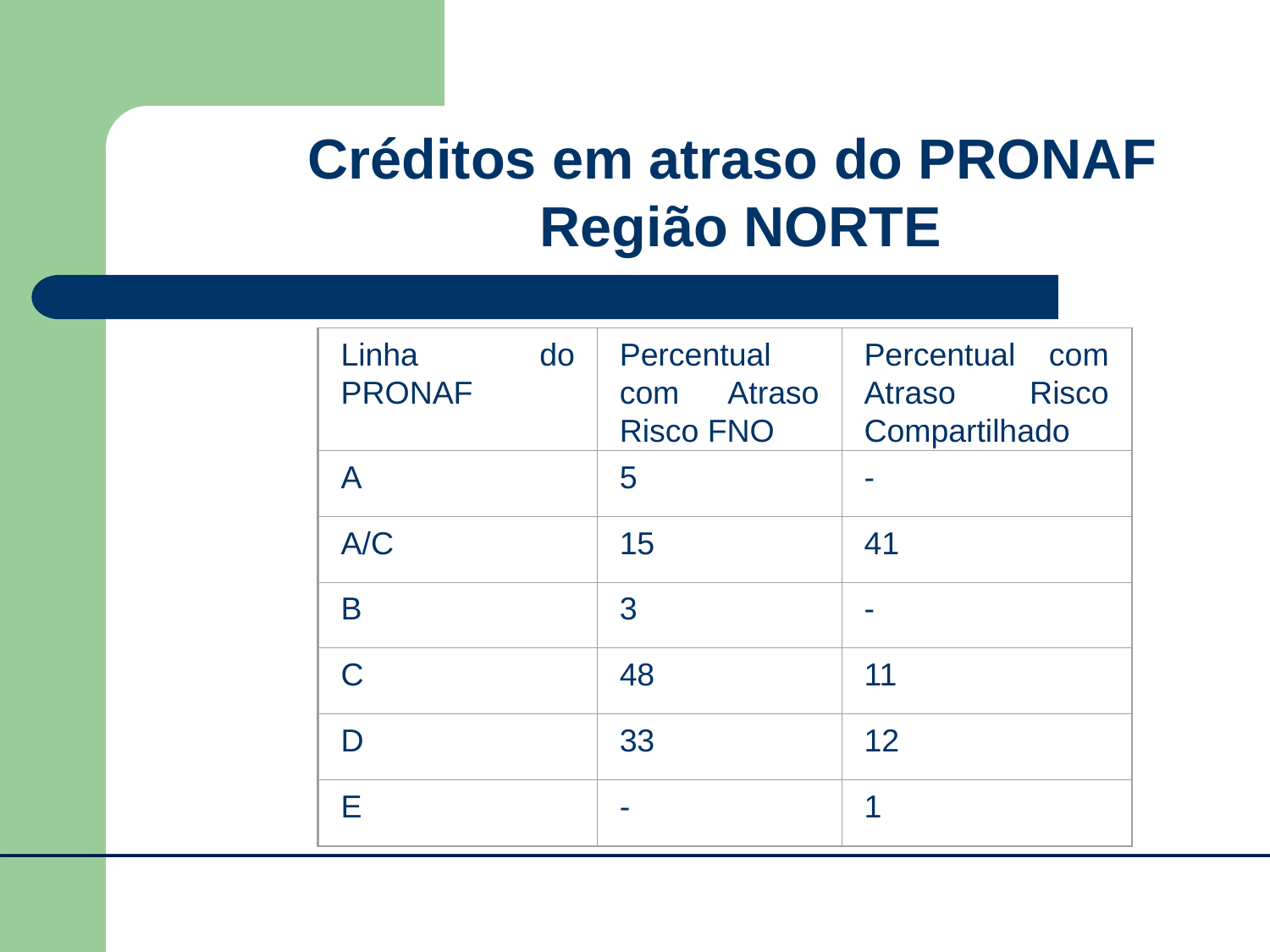

Créditos em atraso do PRONAF
Região NORTE

Linha do PRONAF

Percentual com Atraso Risco FNO

Percentual com Atraso Risco Compartilhado

A

5

-

A/C

15

41

B

3

-

C

48

11

D

33

12

E

-

1